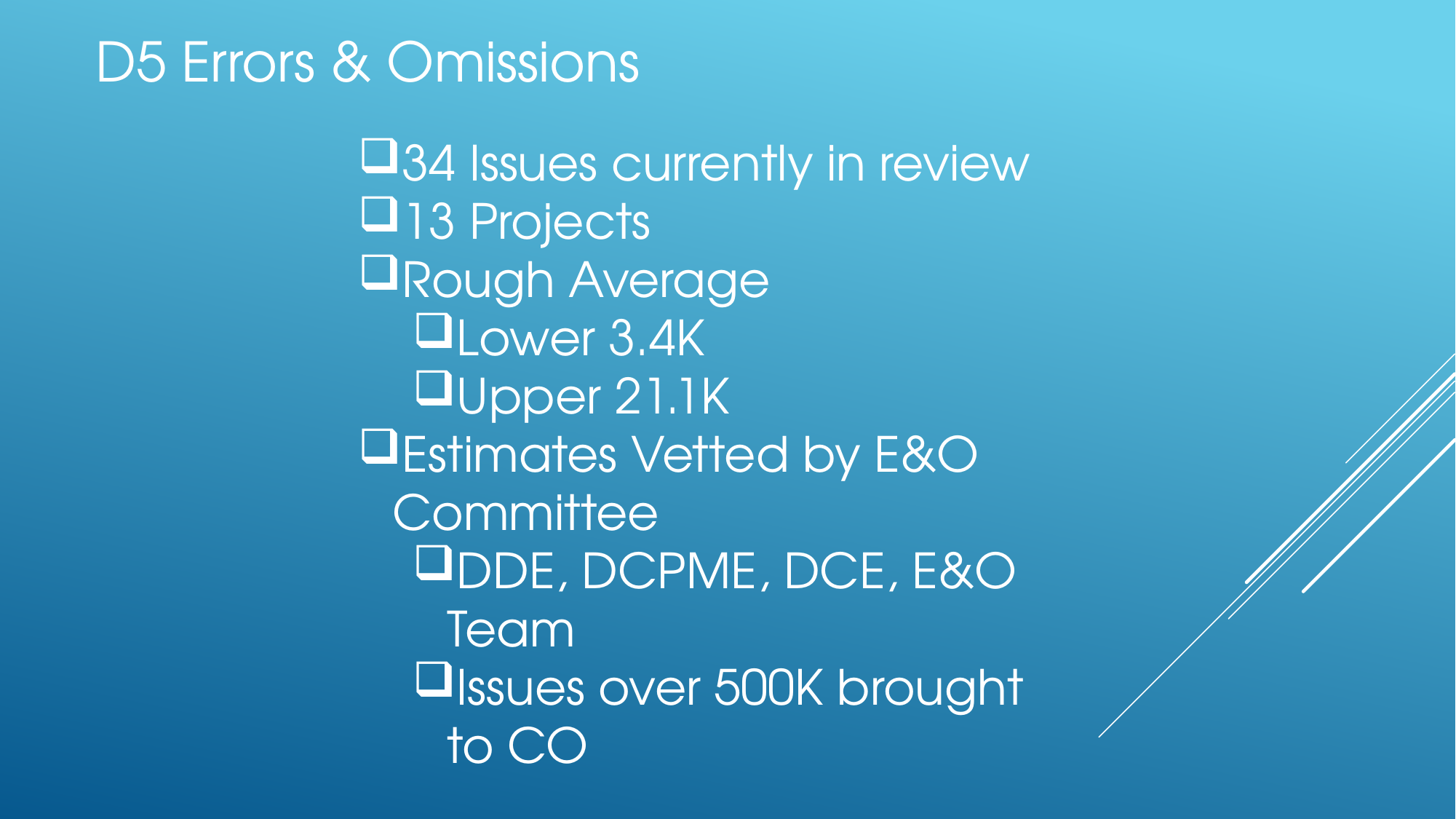

D5 Errors & Omissions
34 Issues currently in review
13 Projects
Rough Average
Lower 3.4K
Upper 21.1K
Estimates Vetted by E&O Committee
DDE, DCPME, DCE, E&O Team
Issues over 500K brought to CO